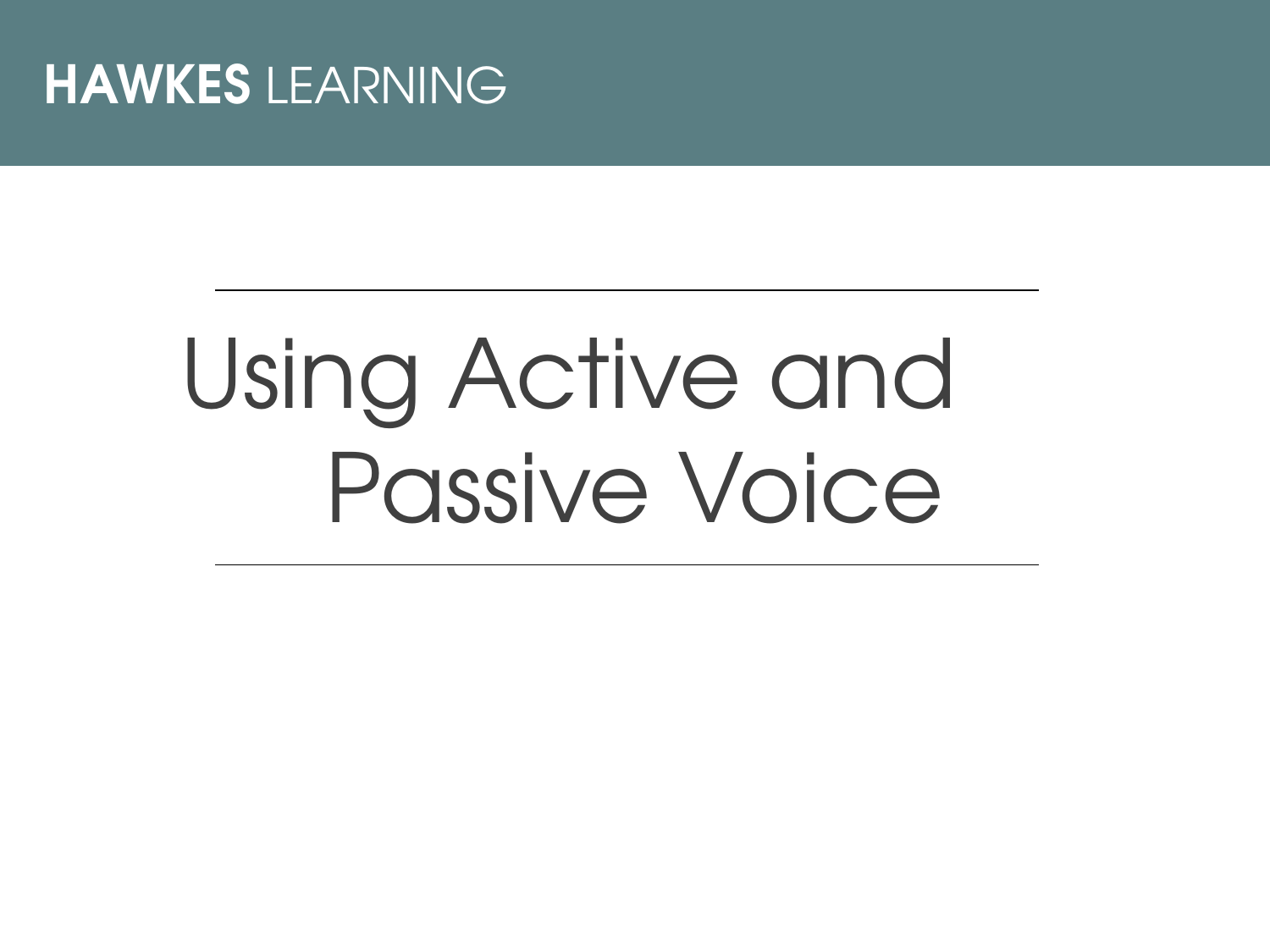

HAWKES LEARNING
Using Active and      Passive Voice